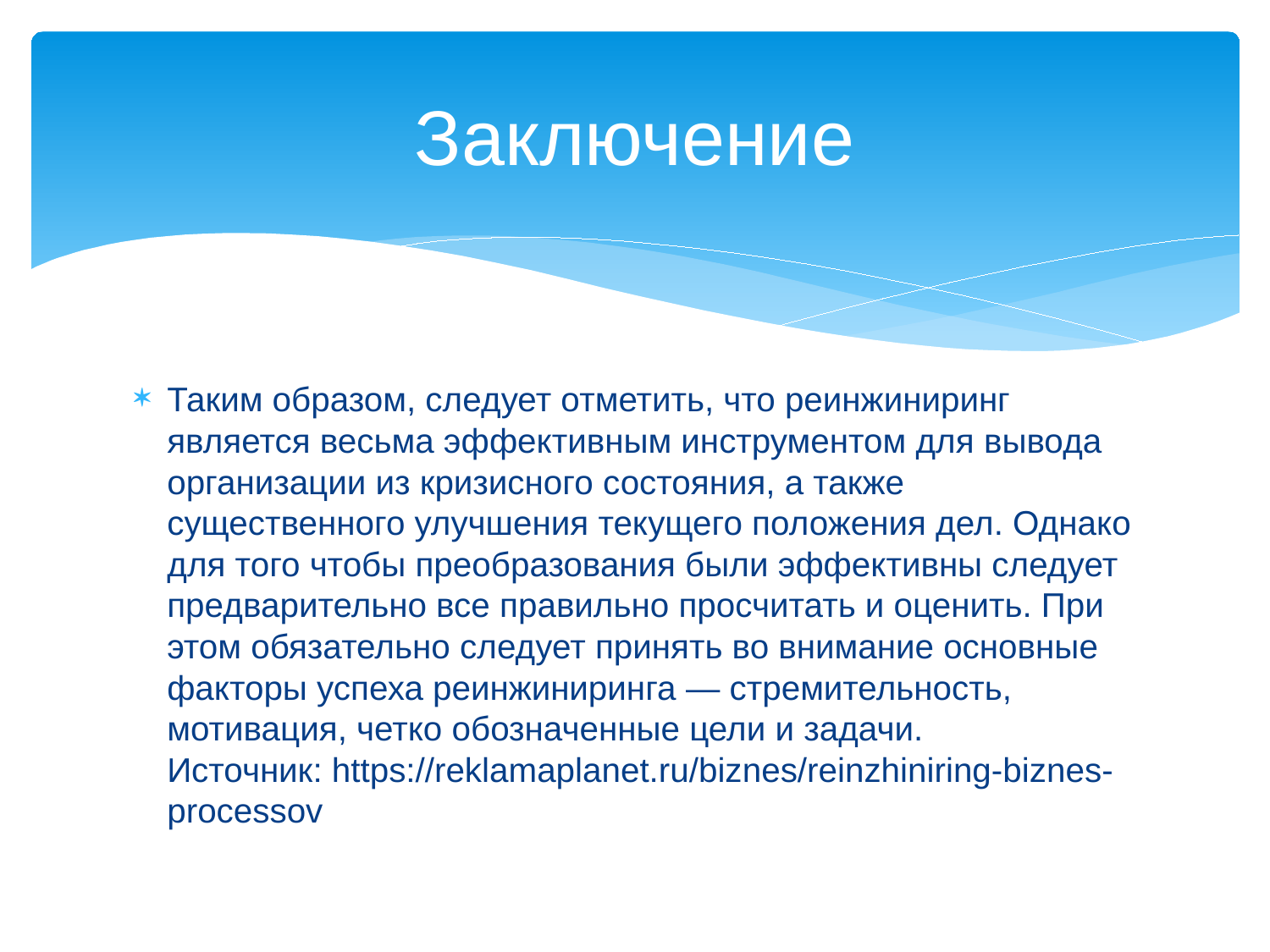

# Заключение
Таким образом, следует отметить, что реинжиниринг является весьма эффективным инструментом для вывода организации из кризисного состояния, а также существенного улучшения текущего положения дел. Однако для того чтобы преобразования были эффективны следует предварительно все правильно просчитать и оценить. При этом обязательно следует принять во внимание основные факторы успеха реинжиниринга — стремительность, мотивация, четко обозначенные цели и задачи.
Источник: https://reklamaplanet.ru/biznes/reinzhiniring-biznes-processov